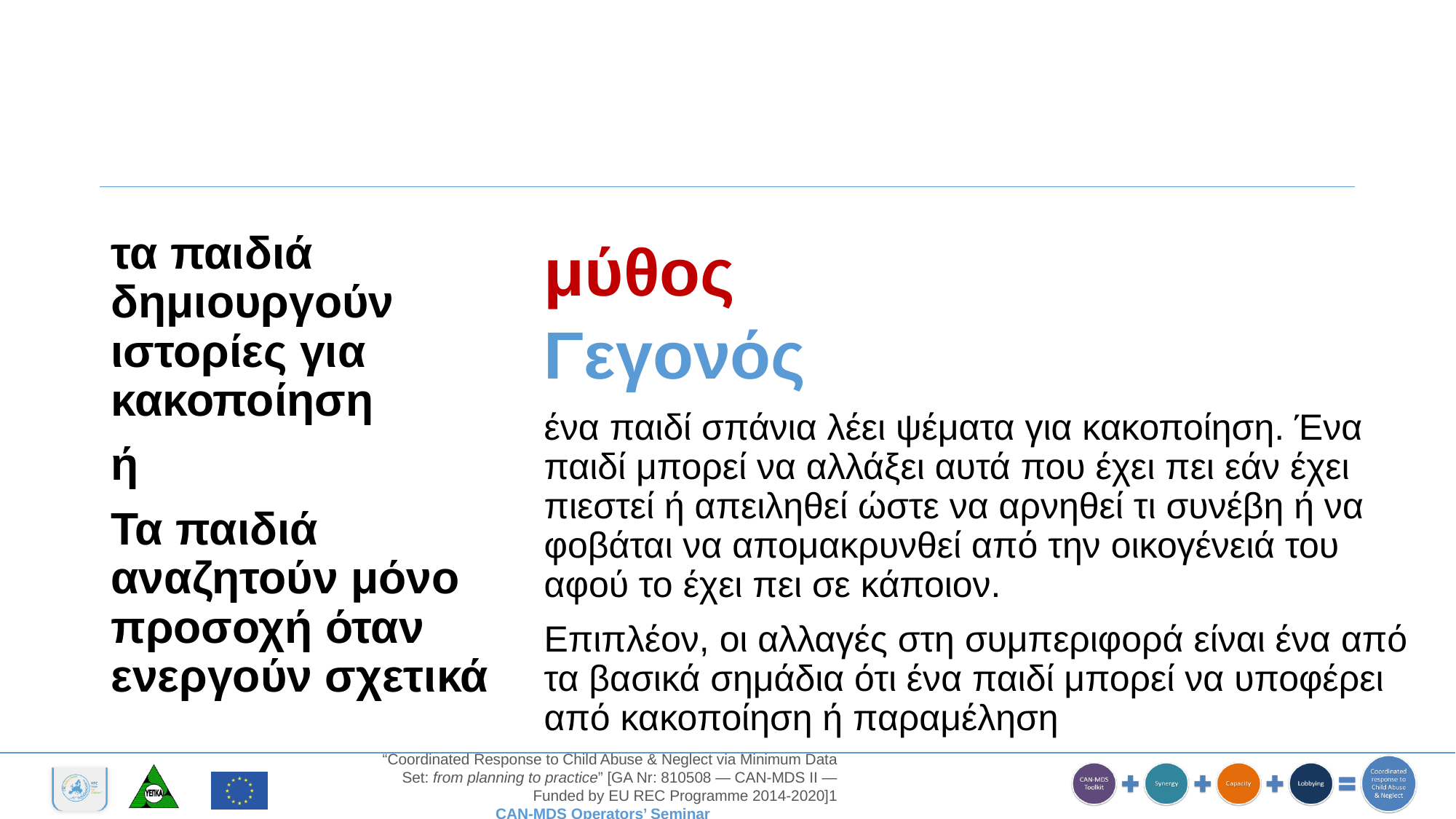

τα παιδιά δημιουργούν ιστορίες για κακοποίηση
ή
Τα παιδιά αναζητούν μόνο προσοχή όταν ενεργούν σχετικά

μύθος
Γεγονός
ένα παιδί σπάνια λέει ψέματα για κακοποίηση. Ένα παιδί μπορεί να αλλάξει αυτά που έχει πει εάν έχει πιεστεί ή απειληθεί ώστε να αρνηθεί τι συνέβη ή να φοβάται να απομακρυνθεί από την οικογένειά του αφού το έχει πει σε κάποιον.
Επιπλέον, οι αλλαγές στη συμπεριφορά είναι ένα από τα βασικά σημάδια ότι ένα παιδί μπορεί να υποφέρει από κακοποίηση ή παραμέληση